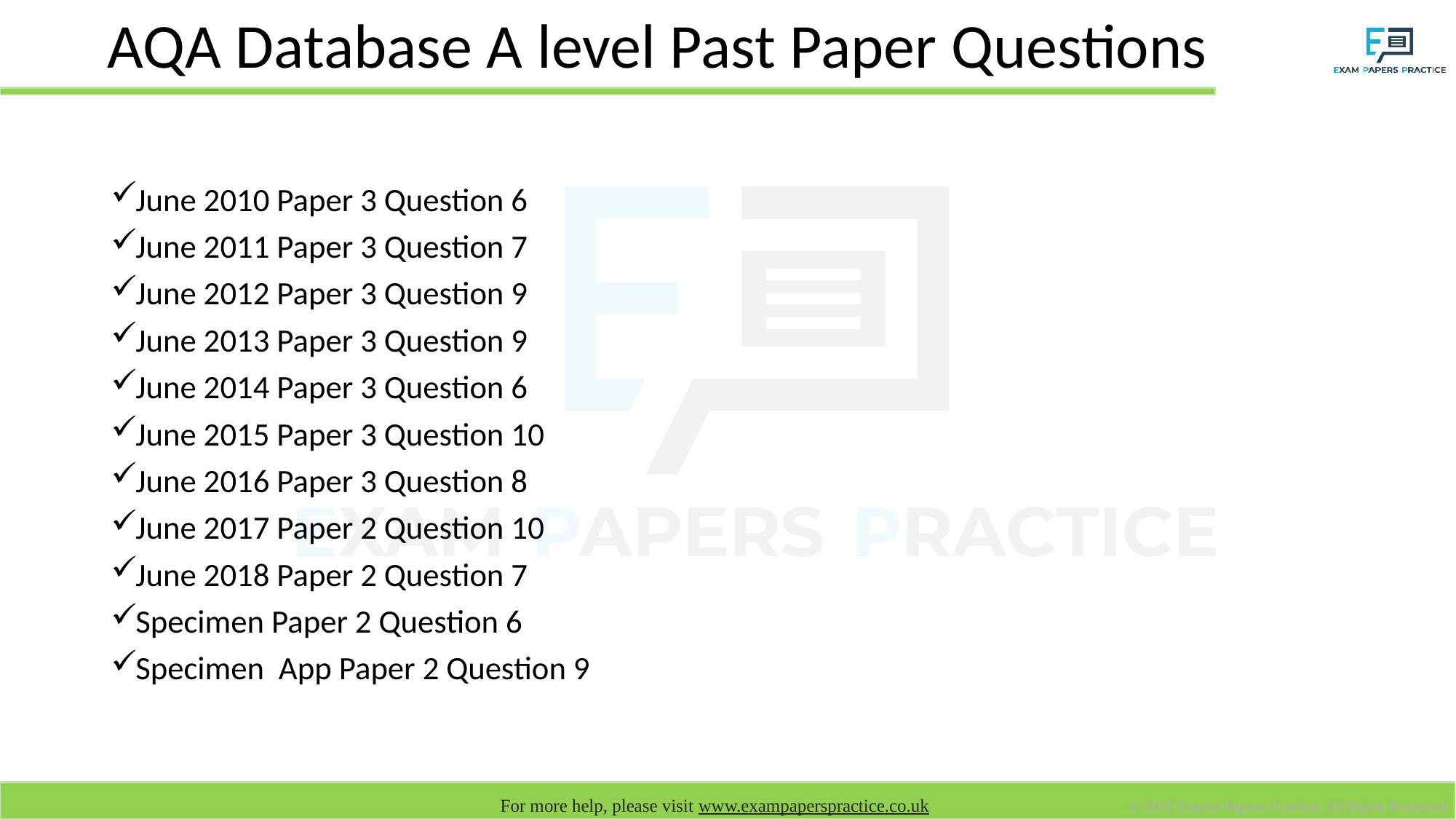

# AQA Database A level Past Paper Questions
June 2010 Paper 3 Question 6
June 2011 Paper 3 Question 7
June 2012 Paper 3 Question 9
June 2013 Paper 3 Question 9
June 2014 Paper 3 Question 6
June 2015 Paper 3 Question 10
June 2016 Paper 3 Question 8
June 2017 Paper 2 Question 10
June 2018 Paper 2 Question 7
Specimen Paper 2 Question 6
Specimen  App Paper 2 Question 9